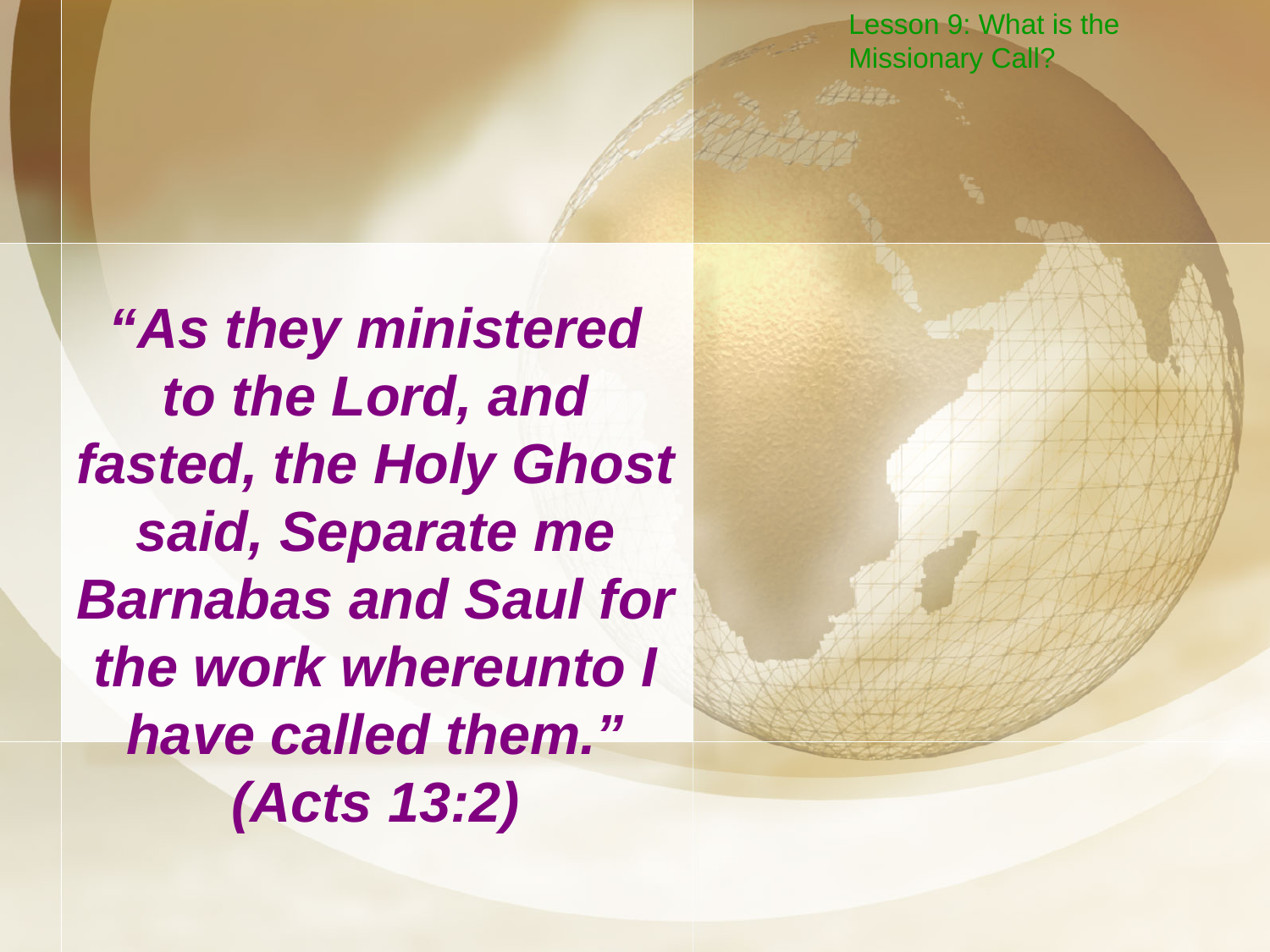

Lesson 9: What is the Missionary Call?
“As they ministered to the Lord, and fasted, the Holy Ghost said, Separate me Barnabas and Saul for the work whereunto I have called them.” (Acts 13:2)